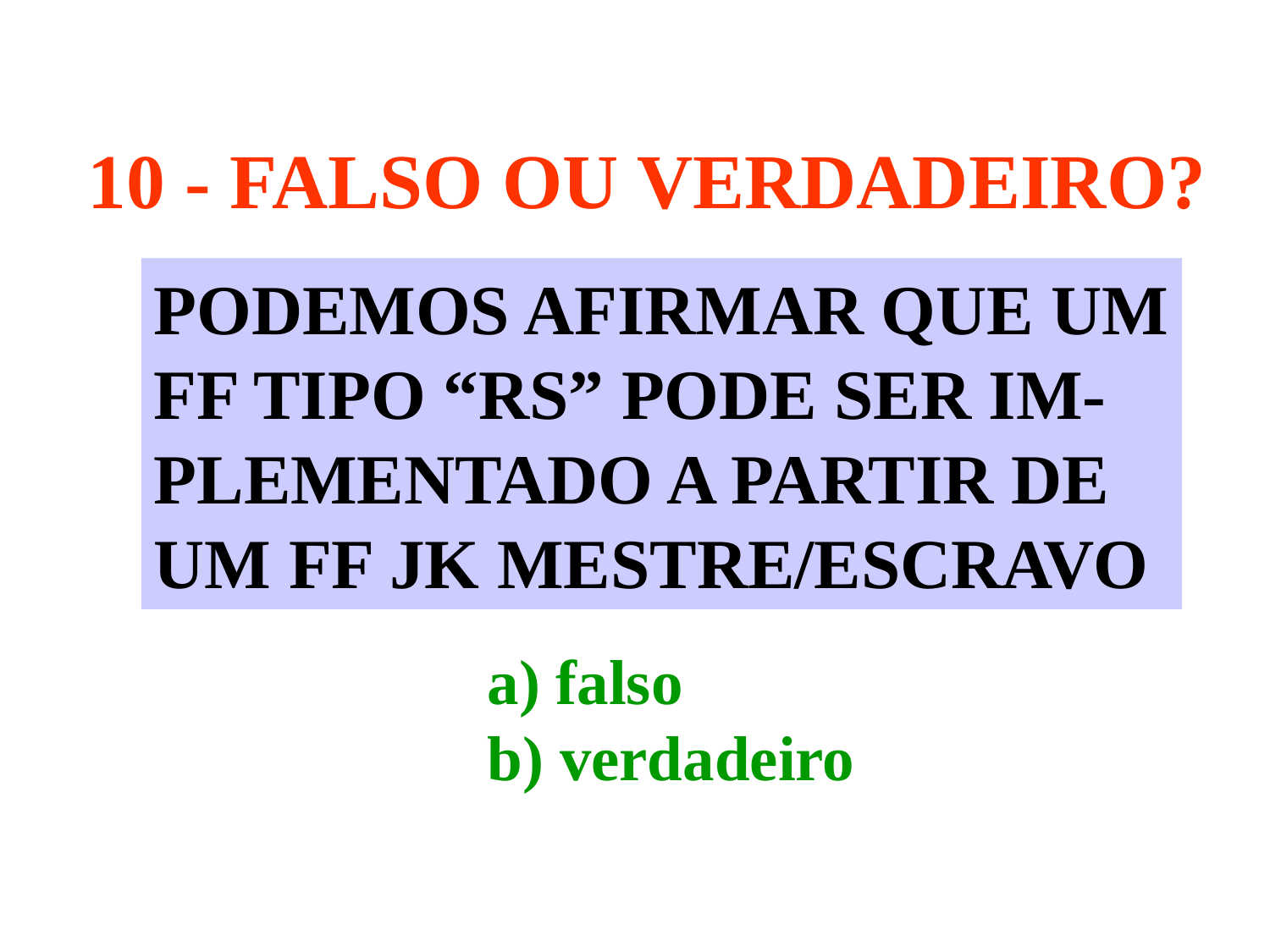

10 - FALSO OU VERDADEIRO?
PODEMOS AFIRMAR QUE UM
FF TIPO “RS” PODE SER IM-
PLEMENTADO A PARTIR DE
UM FF JK MESTRE/ESCRAVO
a) falso
b) verdadeiro